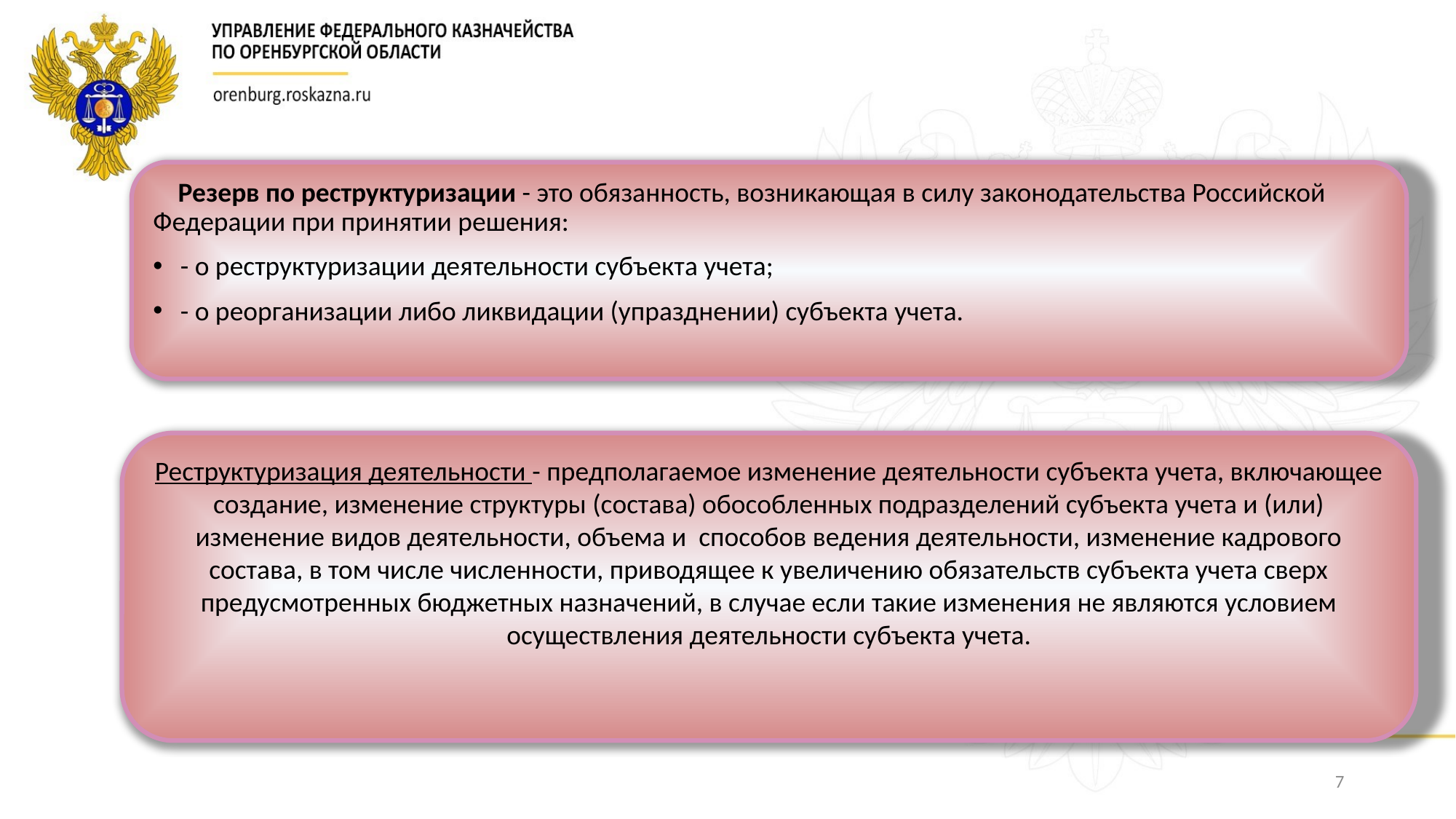

Резерв по реструктуризации - это обязанность, возникающая в силу законодательства Российской Федерации при принятии решения:
- о реструктуризации деятельности субъекта учета;
- о реорганизации либо ликвидации (упразднении) субъекта учета.
Реструктуризация деятельности - предполагаемое изменение деятельности субъекта учета, включающее создание, изменение структуры (состава) обособленных подразделений субъекта учета и (или) изменение видов деятельности, объема и  способов ведения деятельности, изменение кадрового состава, в том числе численности, приводящее к увеличению обязательств субъекта учета сверх предусмотренных бюджетных назначений, в случае если такие изменения не являются условием осуществления деятельности субъекта учета.
7